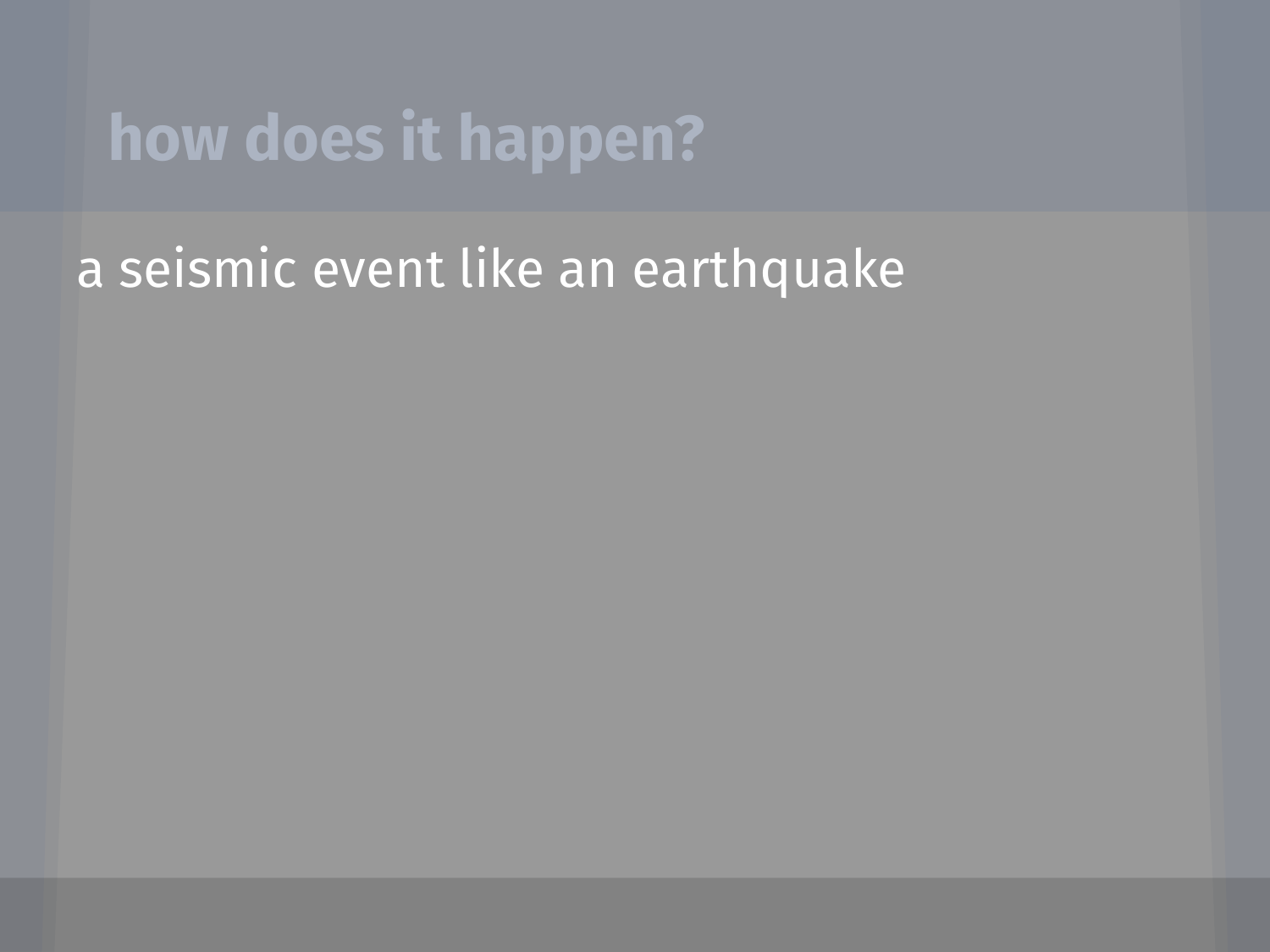

# how does it happen?
a seismic event like an earthquake